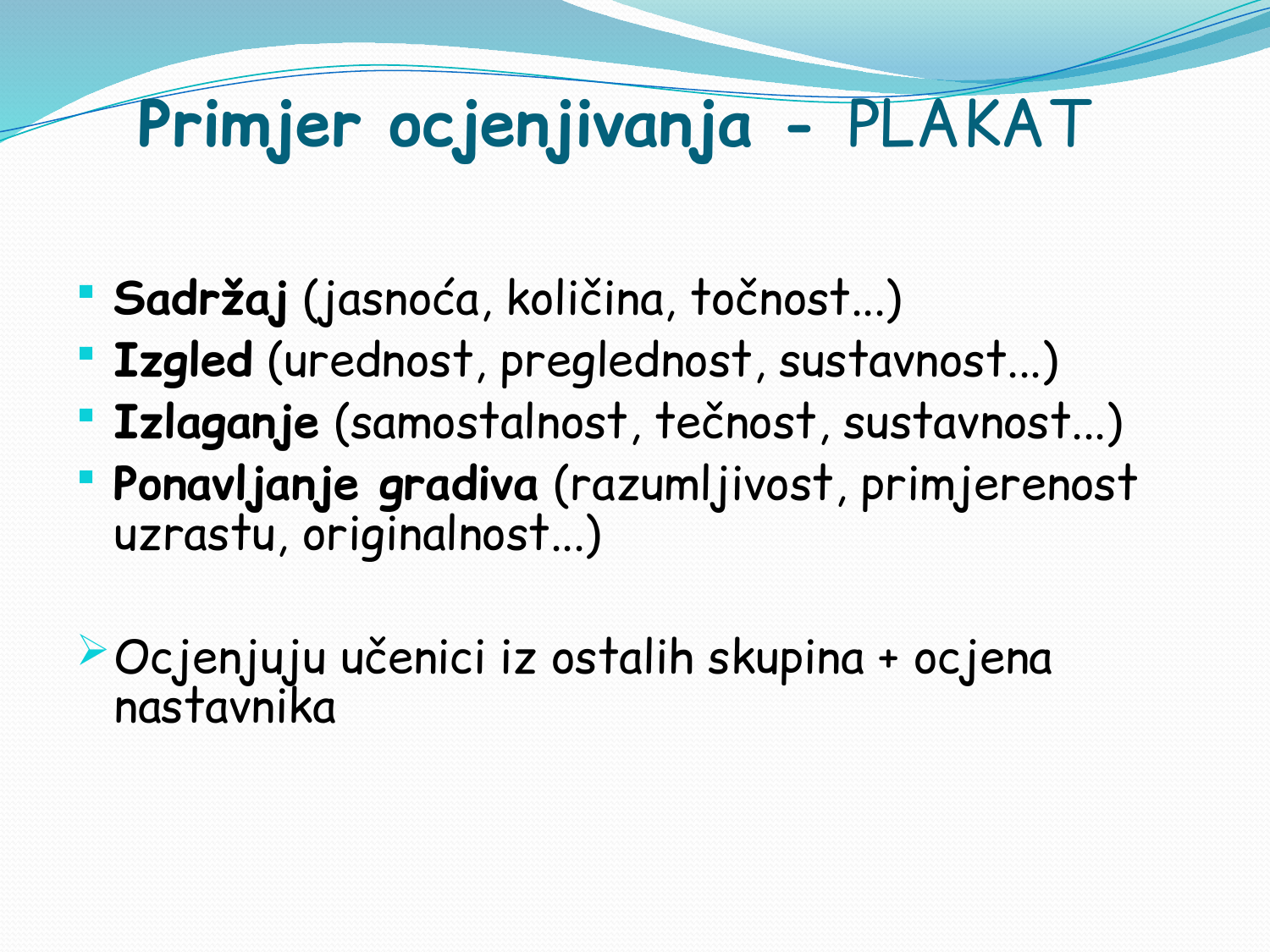

# Primjer ocjenjivanja - PLAKAT
Sadržaj (jasnoća, količina, točnost...)
Izgled (urednost, preglednost, sustavnost...)
Izlaganje (samostalnost, tečnost, sustavnost...)
Ponavljanje gradiva (razumljivost, primjerenost uzrastu, originalnost...)

Ocjenjuju učenici iz ostalih skupina + ocjena nastavnika